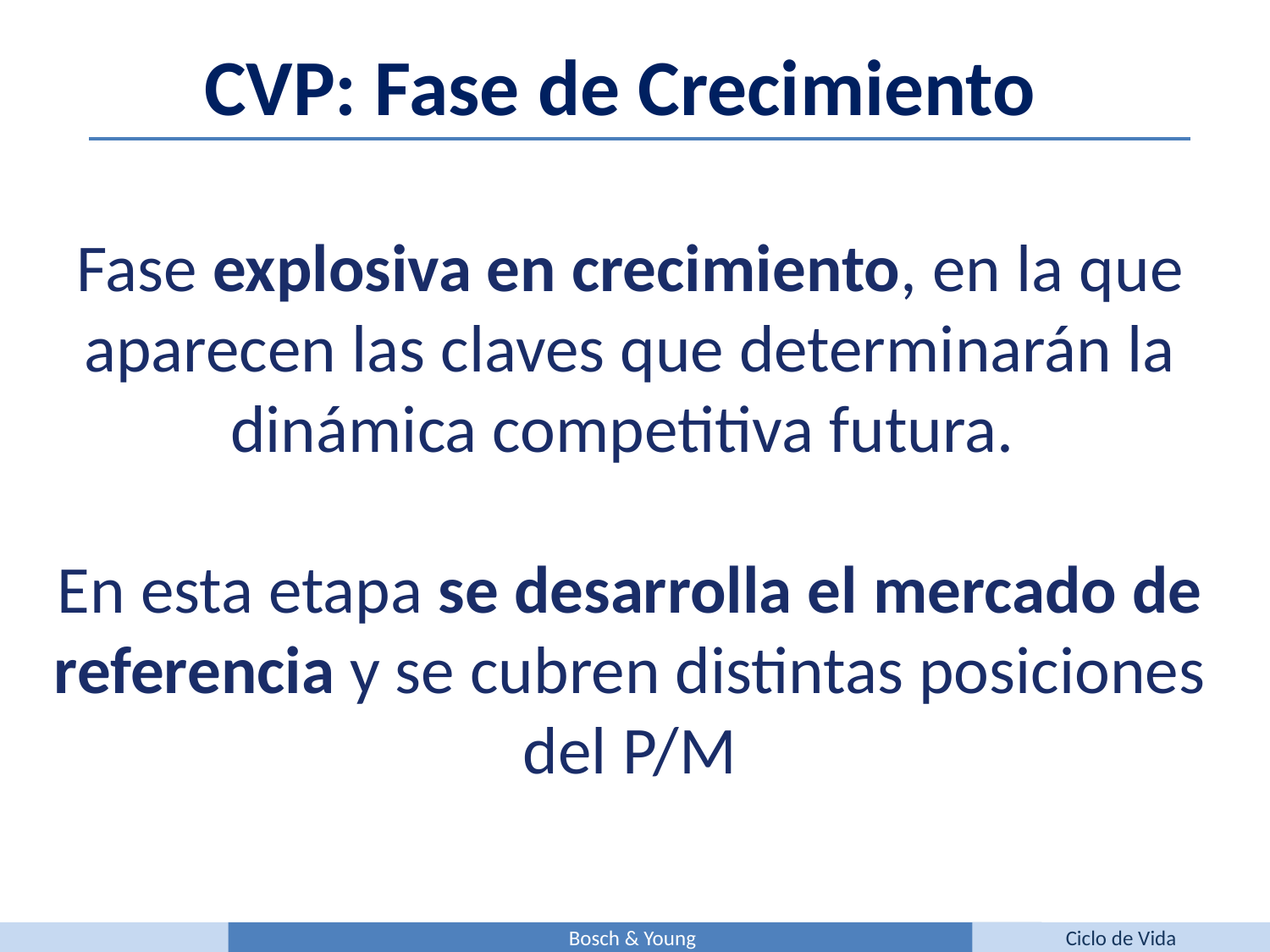

CVP: Fase de Crecimiento
Fase explosiva en crecimiento, en la que aparecen las claves que determinarán la dinámica competitiva futura.

En esta etapa se desarrolla el mercado de referencia y se cubren distintas posiciones del P/M

Bosch & Young
Ciclo de Vida